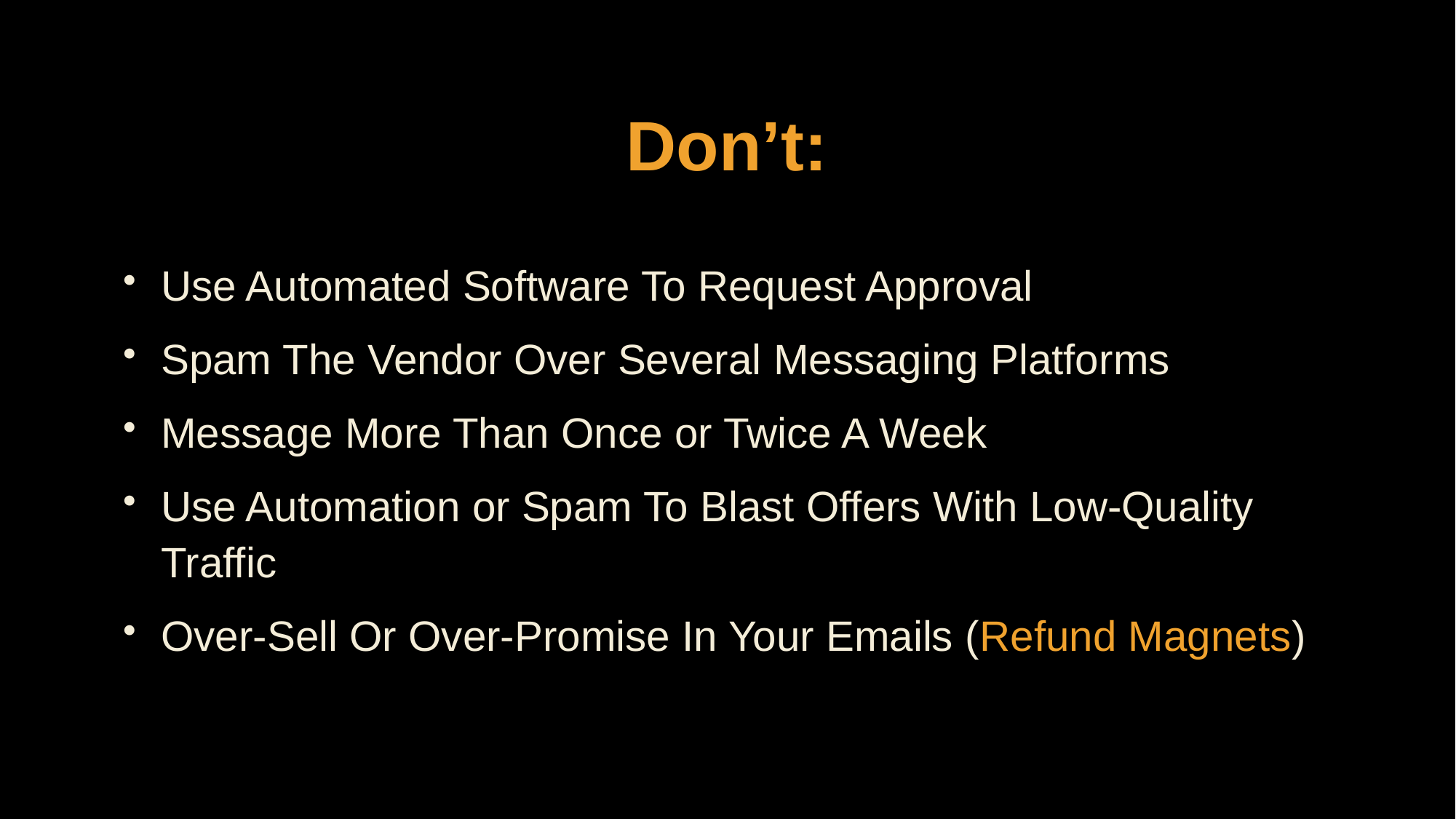

# Don’t:
Use Automated Software To Request Approval
Spam The Vendor Over Several Messaging Platforms
Message More Than Once or Twice A Week
Use Automation or Spam To Blast Offers With Low-Quality Traffic
Over-Sell Or Over-Promise In Your Emails (Refund Magnets)